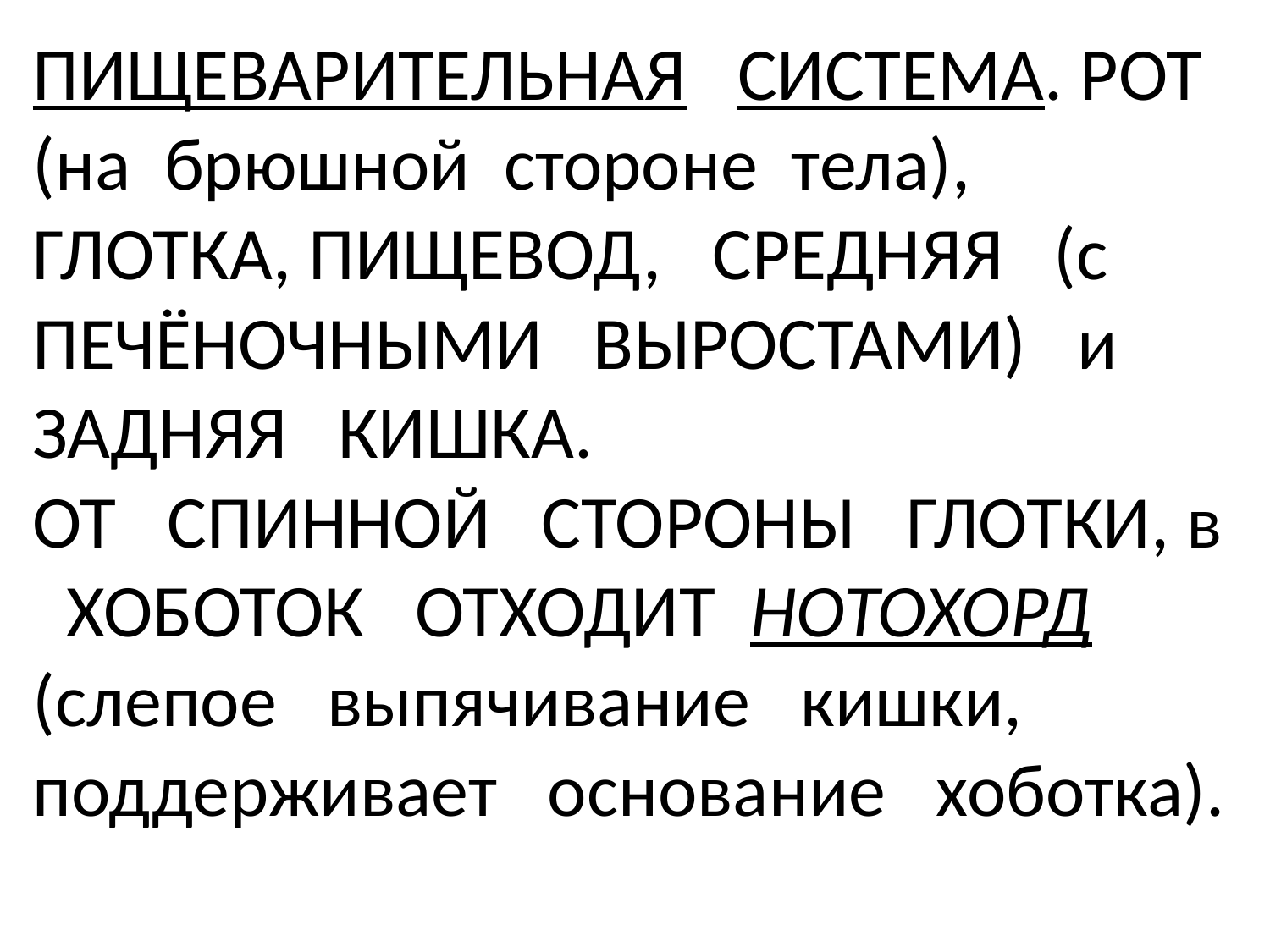

# ПИЩЕВАРИТЕЛЬНАЯ   СИСТЕМА. РОТ  (на  брюшной  стороне  тела),  ГЛОТКА, ПИЩЕВОД,   СРЕДНЯЯ   (с   ПЕЧЁНОЧНЫМИ   ВЫРОСТАМИ)   и   ЗАДНЯЯ   КИШКА. ОТ   СПИННОЙ   СТОРОНЫ   ГЛОТКИ, в   ХОБОТОК   ОТХОДИТ  НОТОХОРД (слепое   выпячивание   кишки,  поддерживает   основание   хоботка).